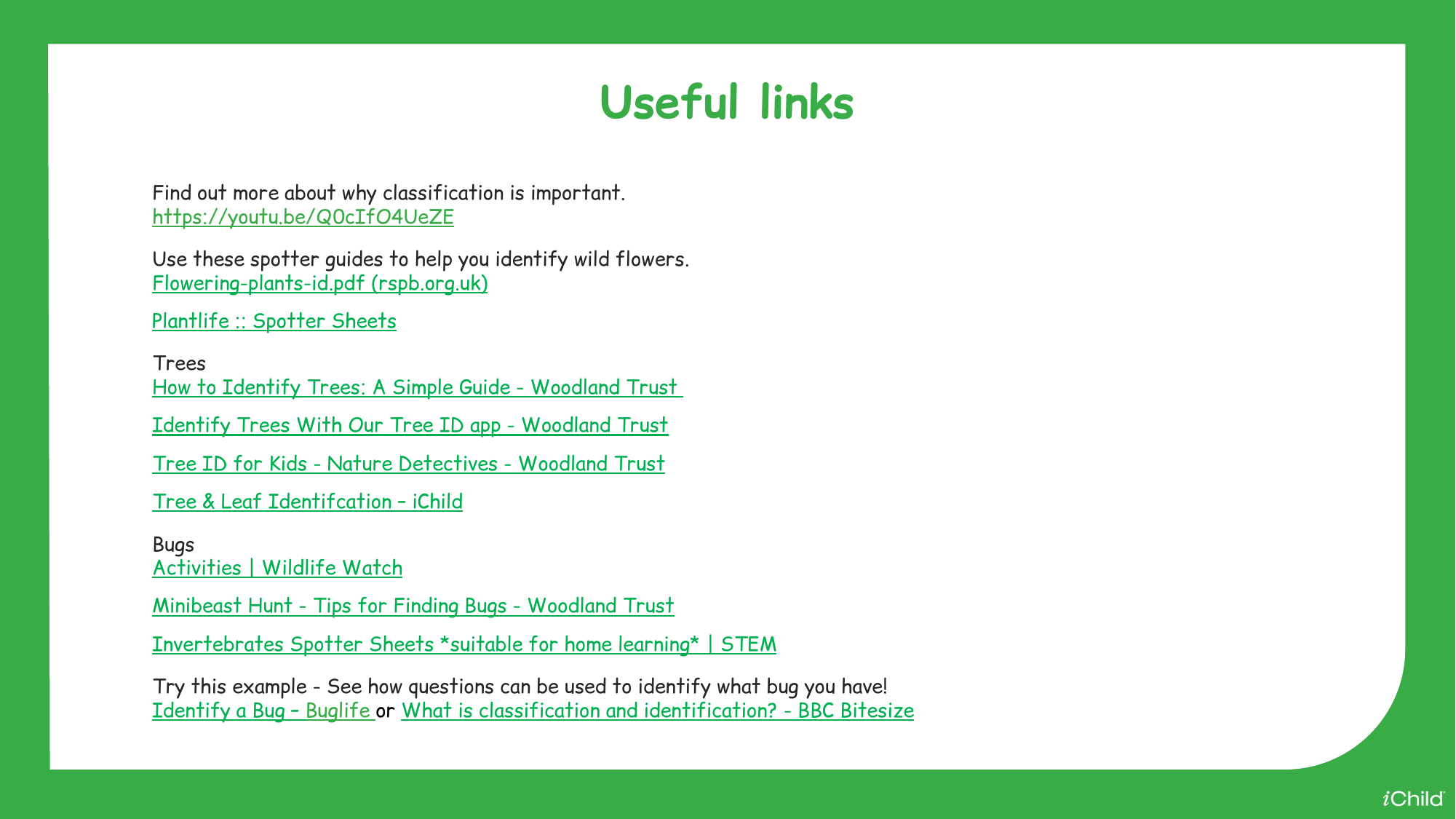

Useful links
Find out more about why classification is important.
https://youtu.be/Q0cIfO4UeZE
Use these spotter guides to help you identify wild flowers.
Flowering-plants-id.pdf (rspb.org.uk)
Plantlife :: Spotter Sheets
Trees
How to Identify Trees: A Simple Guide - Woodland Trust
Identify Trees With Our Tree ID app - Woodland Trust
Tree ID for Kids - Nature Detectives - Woodland Trust
Tree & Leaf Identifcation – iChild
Bugs
Activities | Wildlife Watch
Minibeast Hunt - Tips for Finding Bugs - Woodland Trust
Invertebrates Spotter Sheets *suitable for home learning* | STEM
Try this example - See how questions can be used to identify what bug you have!
Identify a Bug – Buglife or What is classification and identification? - BBC Bitesize